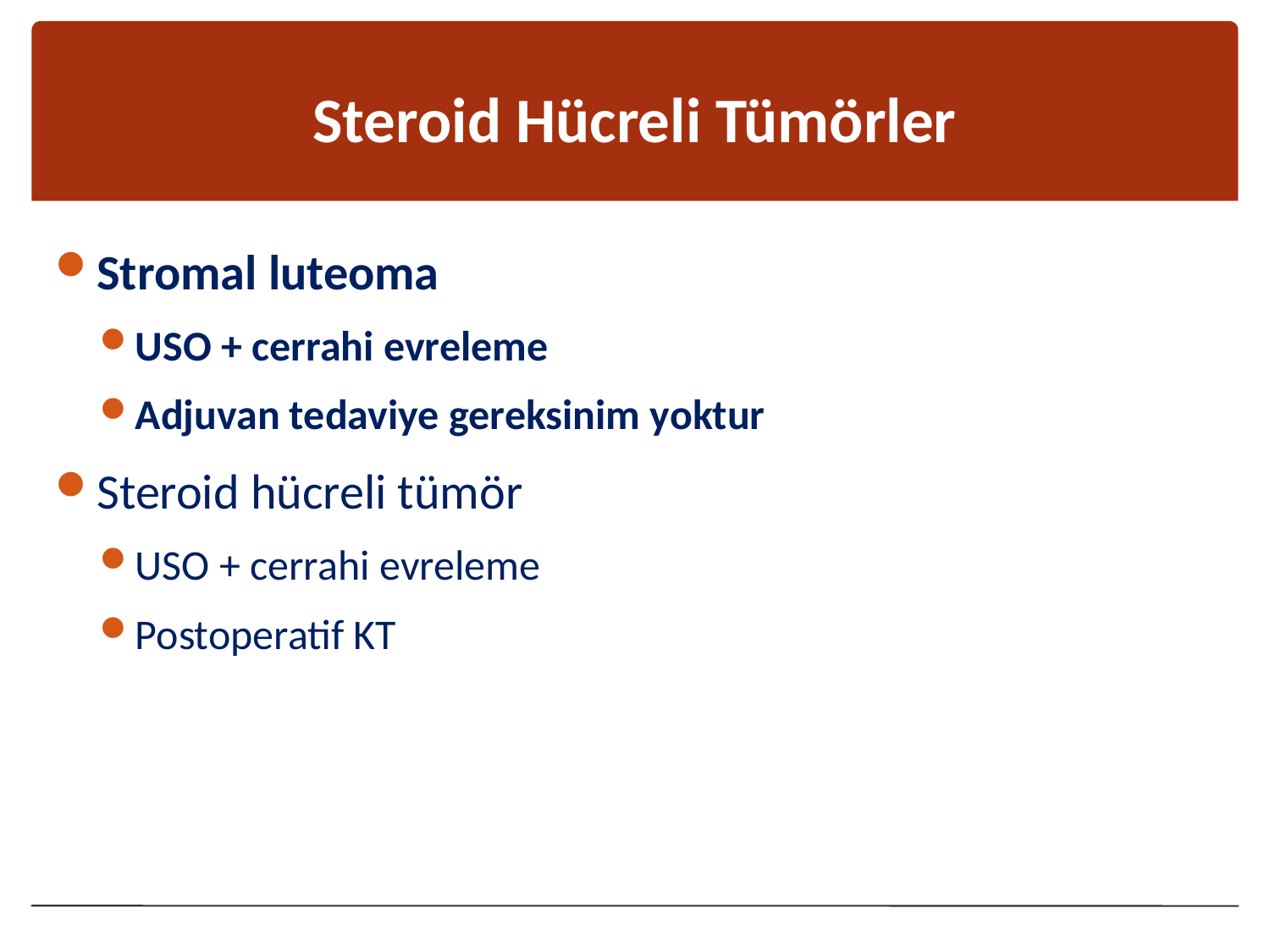

# Steroid Hücreli Tümörler
Stromal luteoma
USO + cerrahi evreleme
Adjuvan tedaviye gereksinim yoktur
Steroid hücreli tümör
USO + cerrahi evreleme
Postoperatif KT